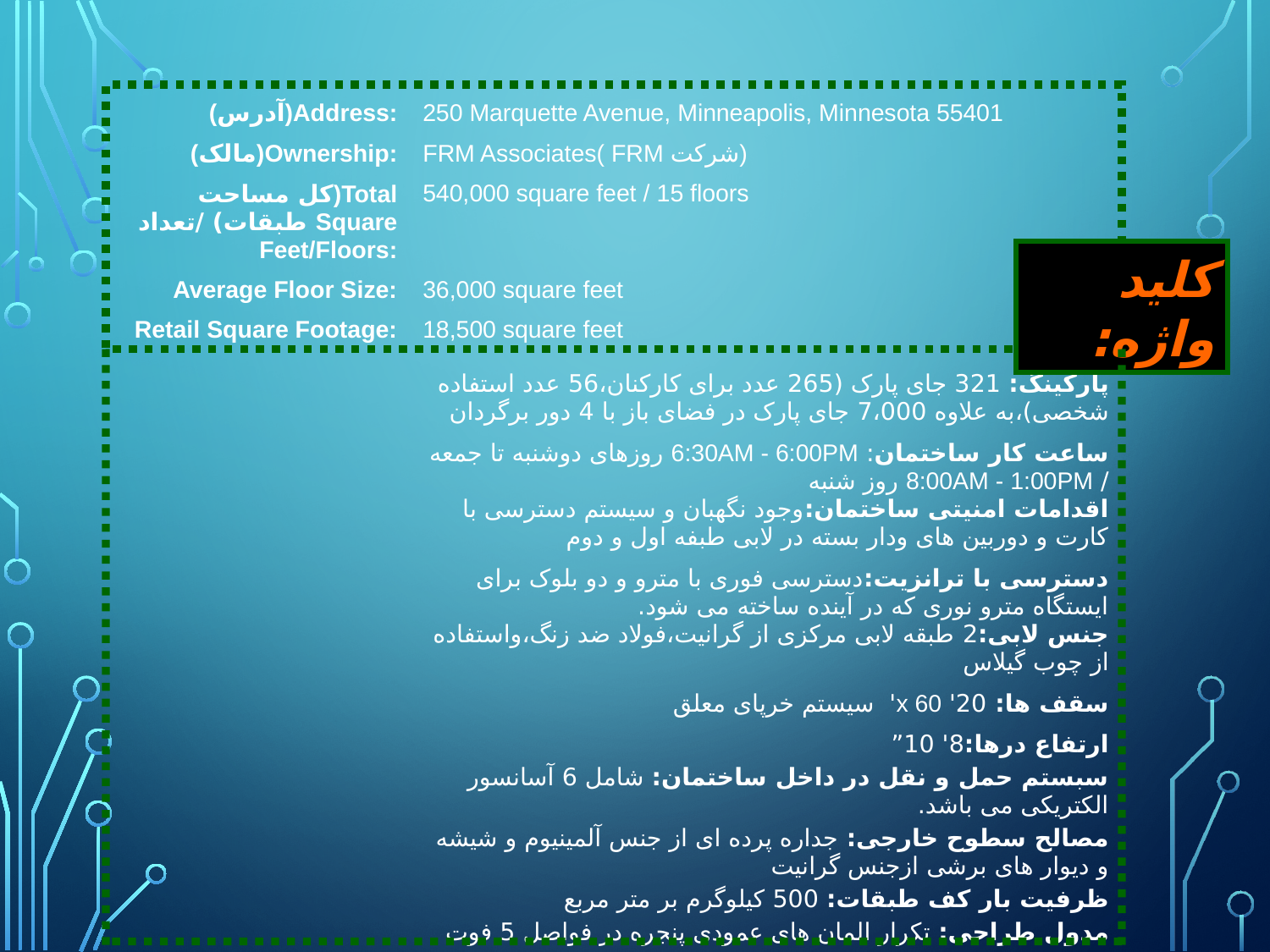

| (آدرس)Address: | 250 Marquette Avenue, Minneapolis, Minnesota 55401 |
| --- | --- |
| (مالک)Ownership: | FRM Associates( FRM شرکت) |
| کل مساحت)Total طبقات) /تعداد Square Feet/Floors: | 540,000 square feet / 15 floors |
| Average Floor Size: | 36,000 square feet |
| Retail Square Footage: | 18,500 square feet پارکینگ: 321 جای پارک (265 عدد برای کارکنان،56 عدد استفاده شخصی)،به علاوه 7،000 جای پارک در فضای باز با 4 دور برگردان |
|  | ساعت کار ساختمان: 6:30AM - 6:00PM روزهای دوشنبه تا جمعه / 8:00AM - 1:00PM روز شنبه اقدامات امنیتی ساختمان:وجود نگهبان و سیستم دسترسی با کارت و دوربین های ودار بسته در لابی طبفه اول و دوم |
|  | دسترسی با ترانزیت:دسترسی فوری با مترو و دو بلوک برای ایستگاه مترو نوری که در آینده ساخته می شود. جنس لابی:2 طبقه لابی مرکزی از گرانیت،فولاد ضد زنگ،واستفاده از چوب گیلاس |
|  | سقف ها: 20' x 60' سیستم خرپای معلق |
|  | ارتفاع درها:8' 10” سبستم حمل و نقل در داخل ساختمان: شامل 6 آسانسور الکتریکی می باشد. مصالح سطوح خارجی: جداره پرده ای از جنس آلمینیوم و شیشه و دیوار های برشی ازجنس گرانیت ظرفیت بار کف طبقات: 500 کیلوگرم بر متر مربع مدول طراحی: تکرار المان های عمودی پنجره در فواصل 5 فوت سیستم سازه ای: زنجیرواره ( ( catenary و قاب فولادی |
|  |  |
کلید واژه: